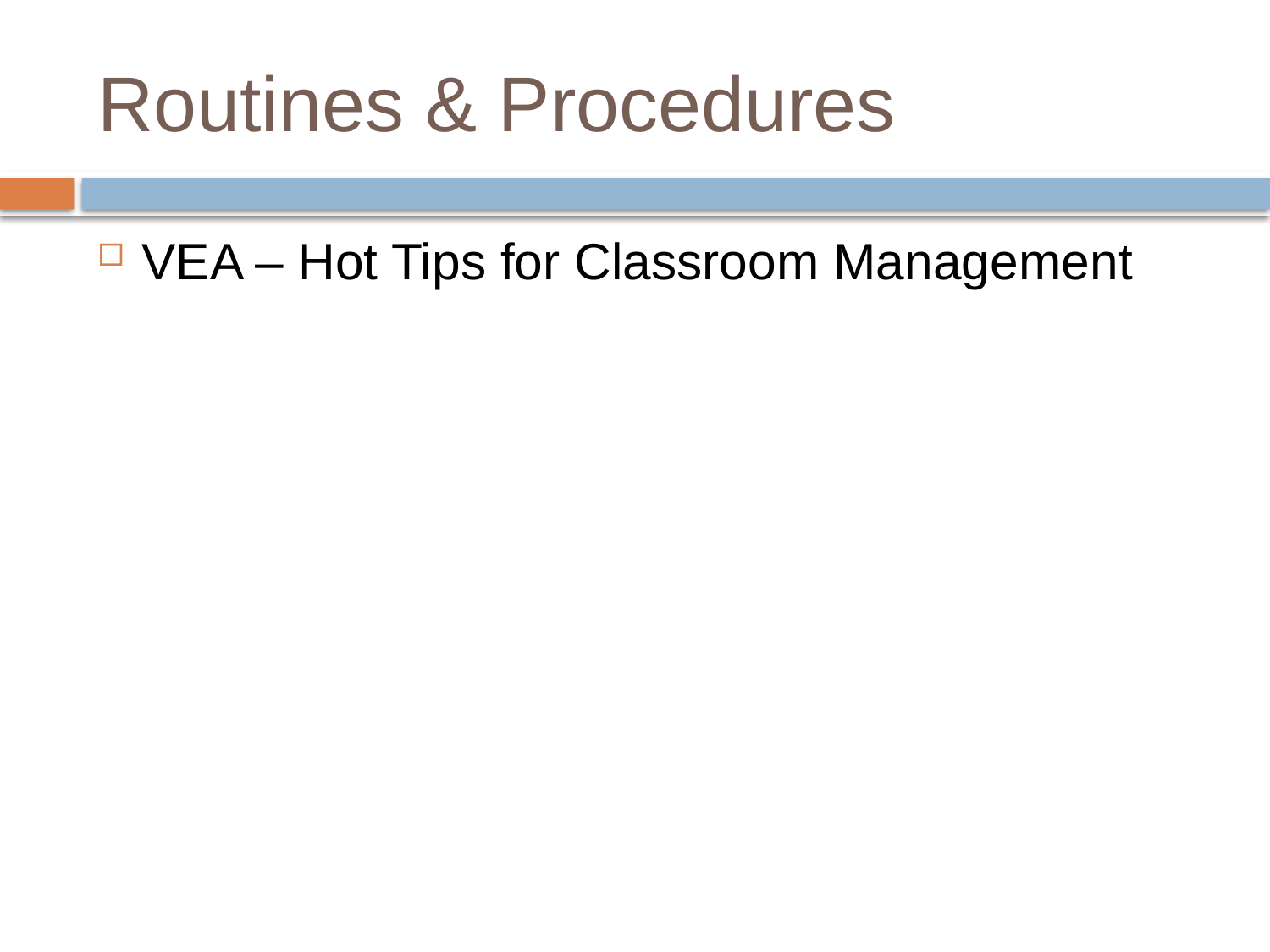

# Routines & Procedures
VEA – Hot Tips for Classroom Management